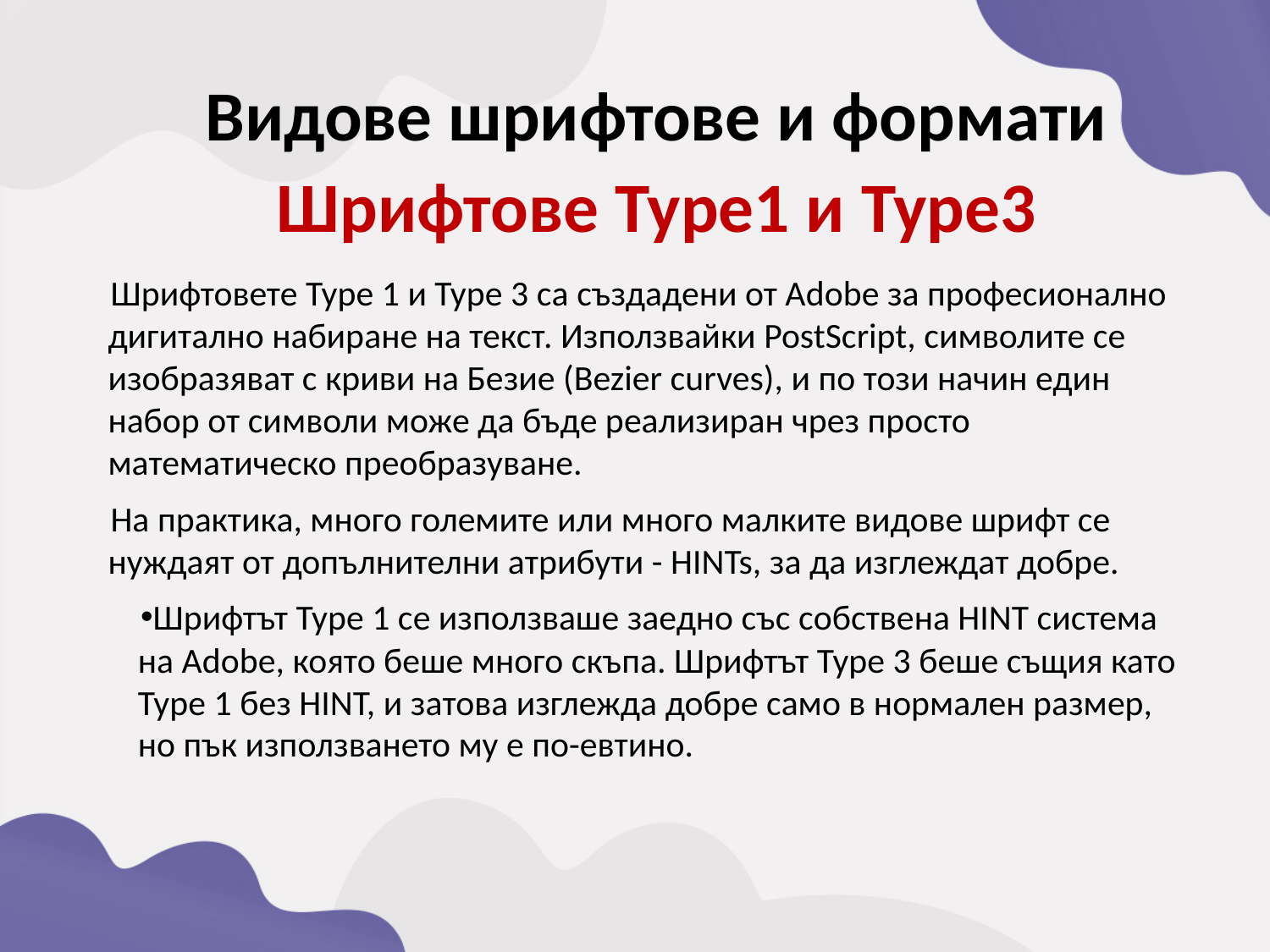

Видове шрифтове и формати

Шрифтове Type1 и Type3

Шрифтовете Type 1 и Type 3 са създадени от Adobe за професионално дигитално набиране на текст. Използвайки PostScript, символите се изобразяват с криви на Безие (Bezier curves), и по този начин един набор от символи може да бъде реализиран чрез просто математическо преобразуване.
На практика, много големите или много малките видове шрифт се нуждаят от допълнителни атрибути - HINTs, за да изглеждат добре.
Шрифтът Type 1 се използваше заедно със собствена HINT система на Adobe, която беше много скъпа. Шрифтът Type 3 беше същия като Type 1 без HINT, и затова изглежда добре само в нормален размер, но пък използването му е по-евтино.